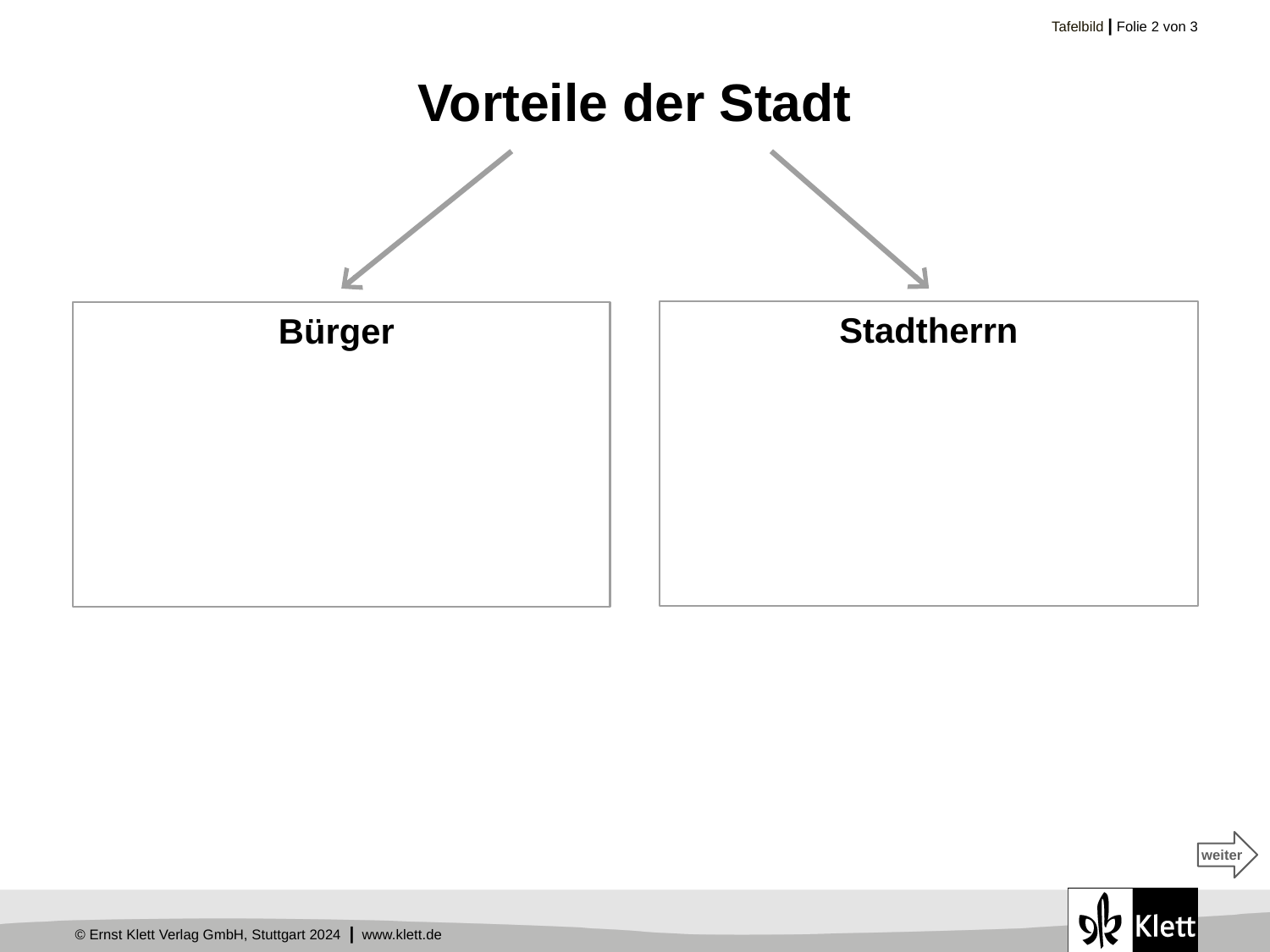

# Vorteile der Stadt
Stadtherrn
Bürger
weiter